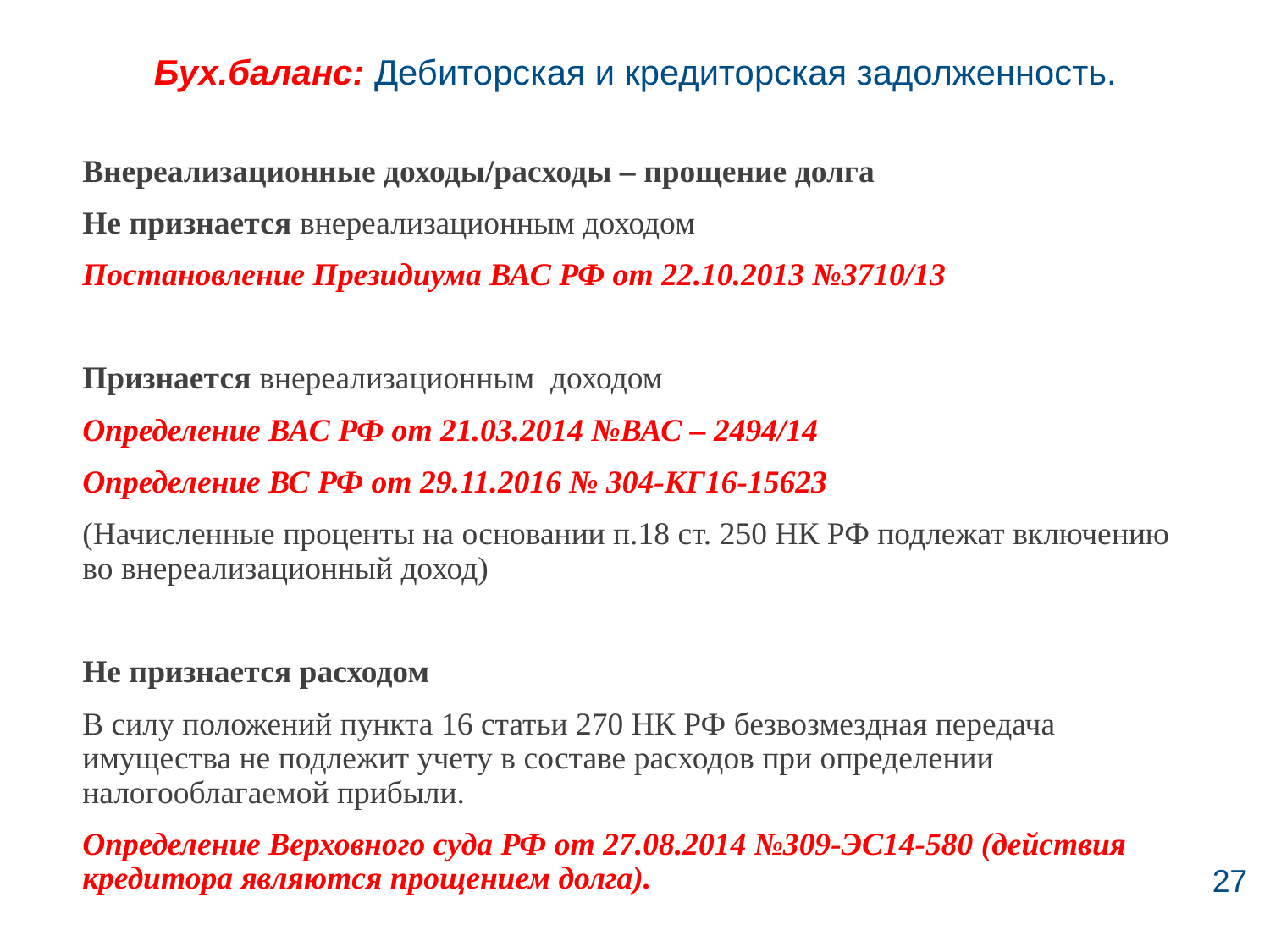

# Бух.баланс: Дебиторская и кредиторская задолженность.

Внереализационные доходы/расходы – прощение долга
Не признается внереализационным доходом
Постановление Президиума ВАС РФ от 22.10.2013 №3710/13

Признается внереализационным  доходом
Определение ВАС РФ от 21.03.2014 №ВАС – 2494/14
Определение ВС РФ от 29.11.2016 № 304-КГ16-15623
(Начисленные проценты на основании п.18 ст. 250 НК РФ подлежат включению во внереализационный доход)

Не признается расходом
В силу положений пункта 16 статьи 270 НК РФ безвозмездная передача имущества не подлежит учету в составе расходов при определении налогооблагаемой прибыли.
Определение Верховного суда РФ от 27.08.2014 №309-ЭС14-580 (действия кредитора являются прощением долга).